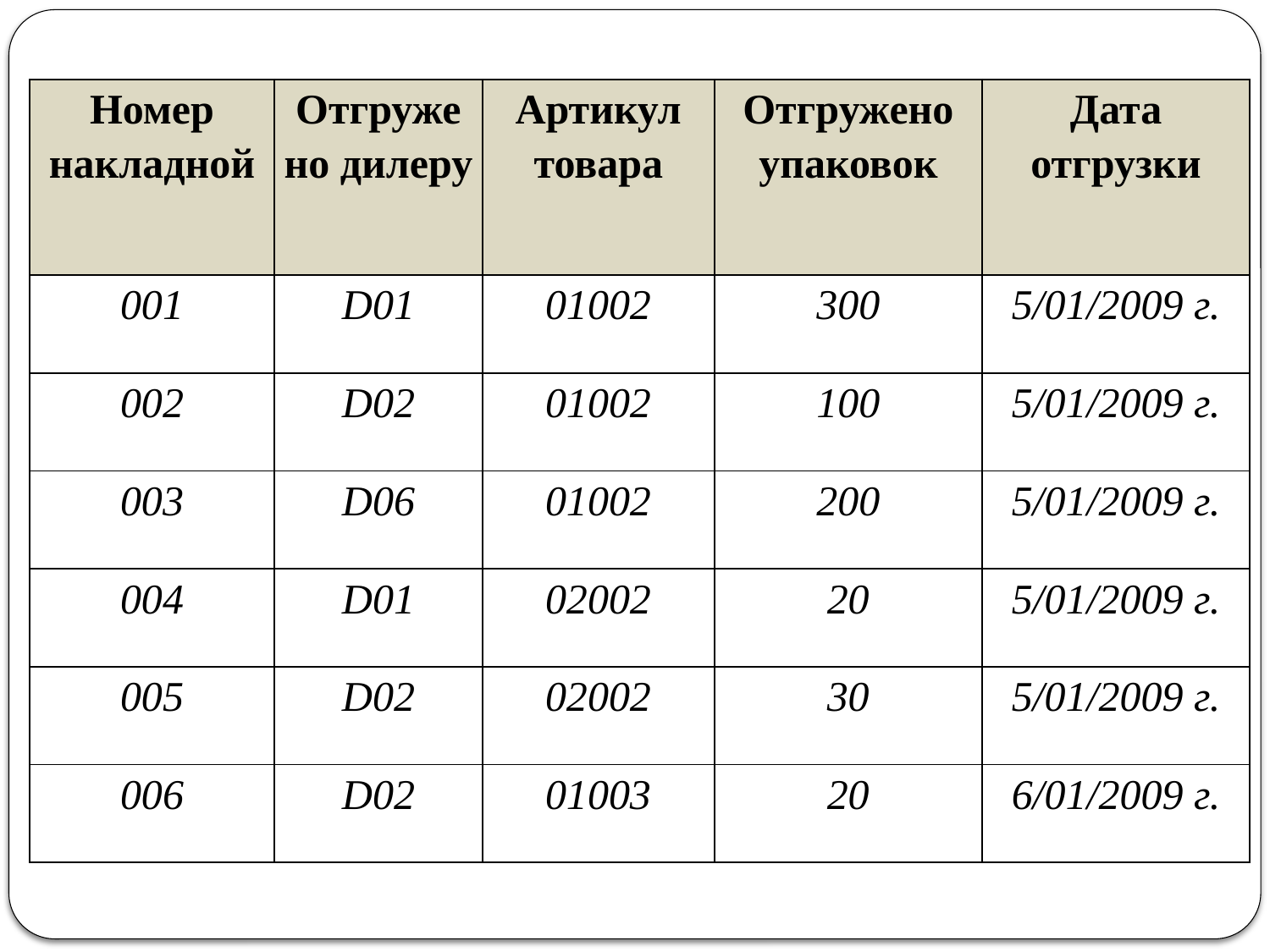

#
| Номер накладной | Отгружено дилеру | Артикул товара | Отгружено упаковок | Дата отгрузки |
| --- | --- | --- | --- | --- |
| 001 | D01 | 01002 | 300 | 5/01/2009 г. |
| 002 | D02 | 01002 | 100 | 5/01/2009 г. |
| 003 | D06 | 01002 | 200 | 5/01/2009 г. |
| 004 | D01 | 02002 | 20 | 5/01/2009 г. |
| 005 | D02 | 02002 | 30 | 5/01/2009 г. |
| 006 | D02 | 01003 | 20 | 6/01/2009 г. |